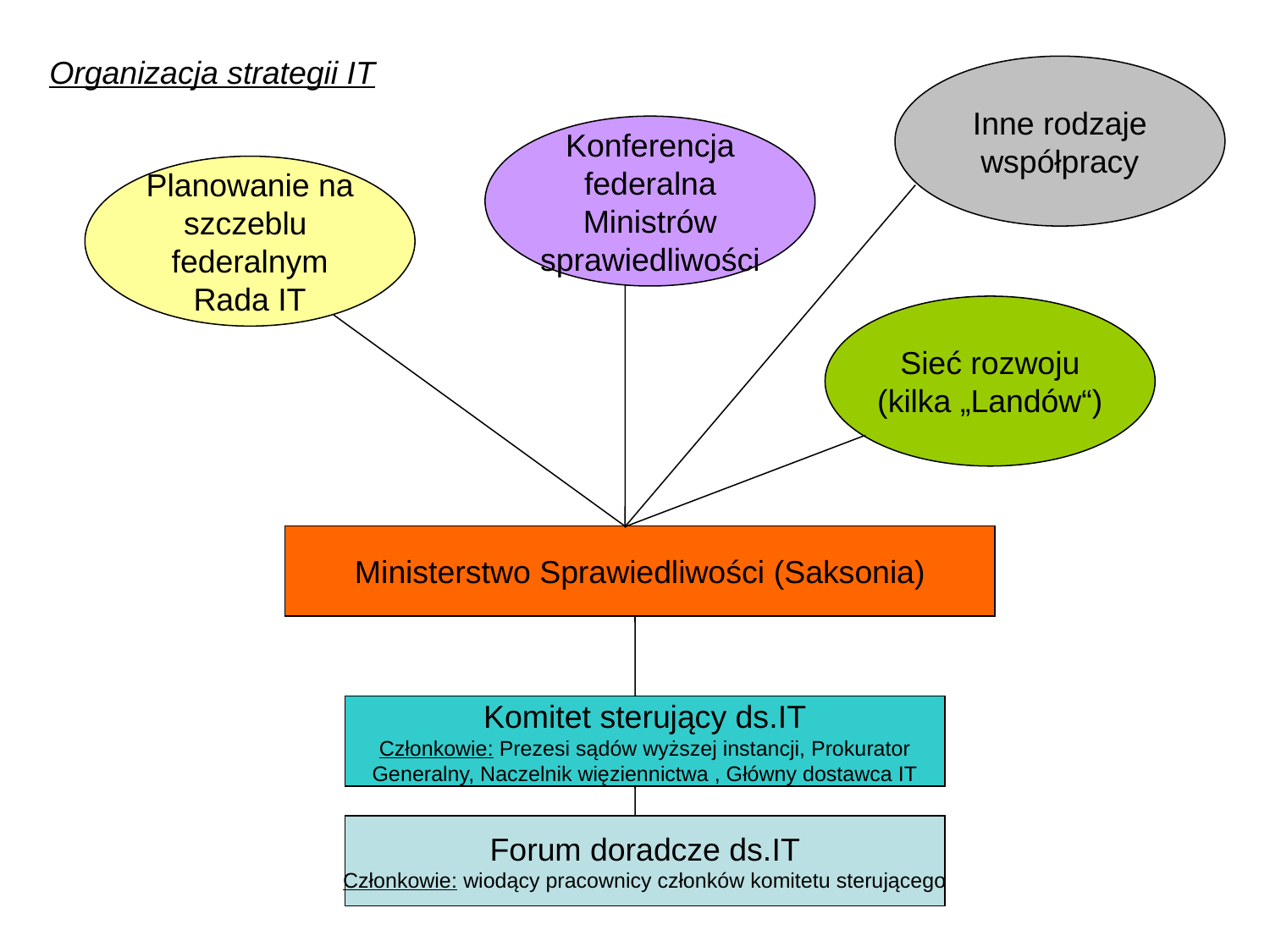

Organizacja strategii IT
Inne rodzaje
współpracy
Konferencja
federalna
Ministrów
sprawiedliwości
Planowanie na
szczeblu
federalnym
Rada IT

Sieć rozwoju
(kilka „Landów“)

Ministerstwo Sprawiedliwości (Saksonia)

Komitet sterujący ds.IT
Członkowie: Prezesi sądów wyższej instancji, Prokurator
Generalny, Naczelnik więziennictwa , Główny dostawca IT

Forum doradcze ds.IT
Członkowie: wiodący pracownicy członków komitetu sterującego